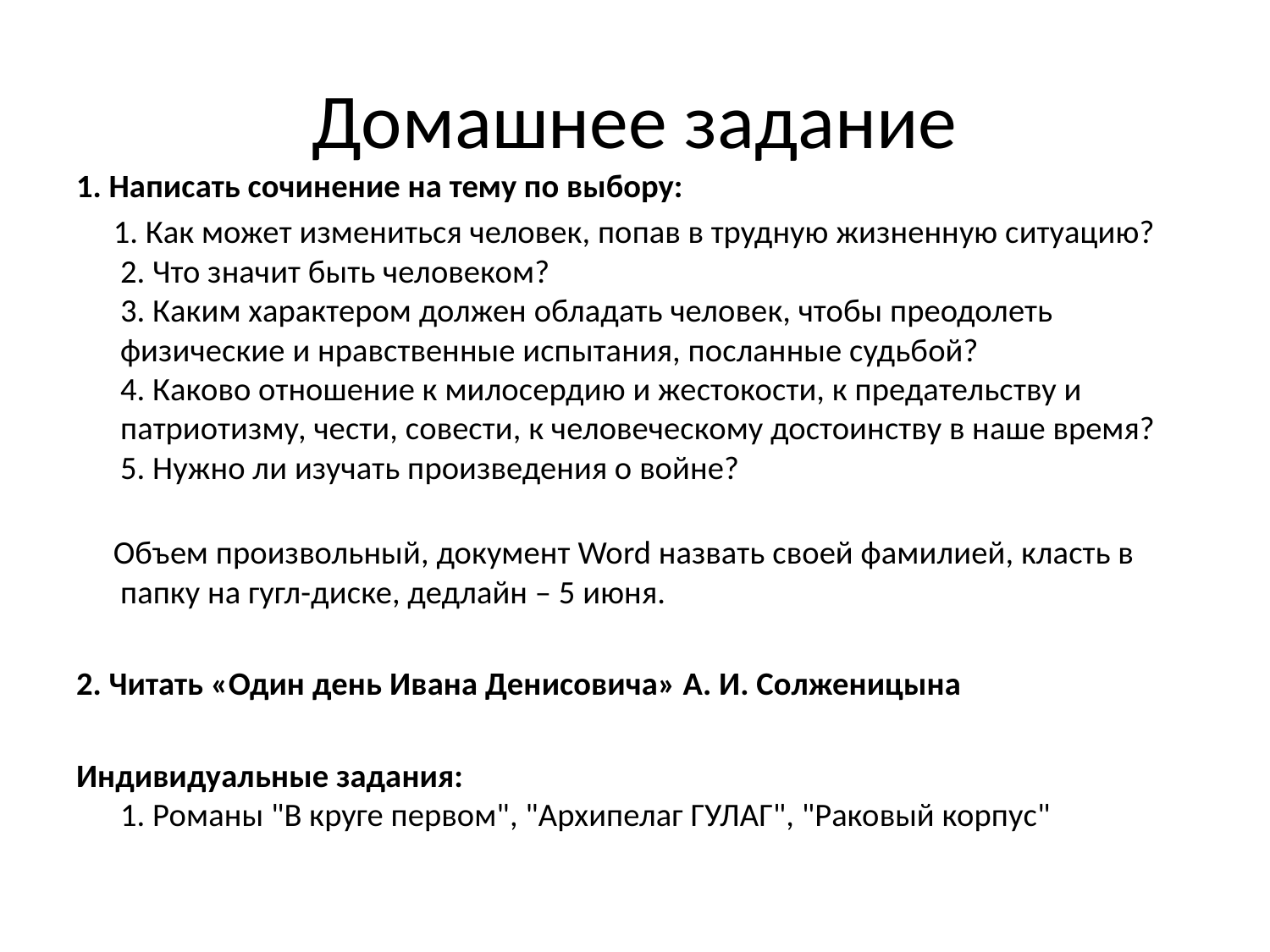

# Домашнее задание
1. Написать сочинение на тему по выбору:
     1. Как может измениться человек, попав в трудную жизненную ситуацию?
2. Что значит быть человеком?
3. Каким характером должен обладать человек, чтобы преодолеть физические и нравственные испытания, посланные судьбой?
4. Каково отношение к милосердию и жестокости, к предательству и патриотизму, чести, совести, к человеческому достоинству в наше время?
5. Нужно ли изучать произведения о войне?
     Объем произвольный, документ Word назвать своей фамилией, класть в папку на гугл-диске, дедлайн – 5 июня.

2. Читать «Один день Ивана Денисовича» А. И. Солженицына

Индивидуальные задания:
1. Романы "В круге первом", "Архипелаг ГУЛАГ", "Раковый корпус"